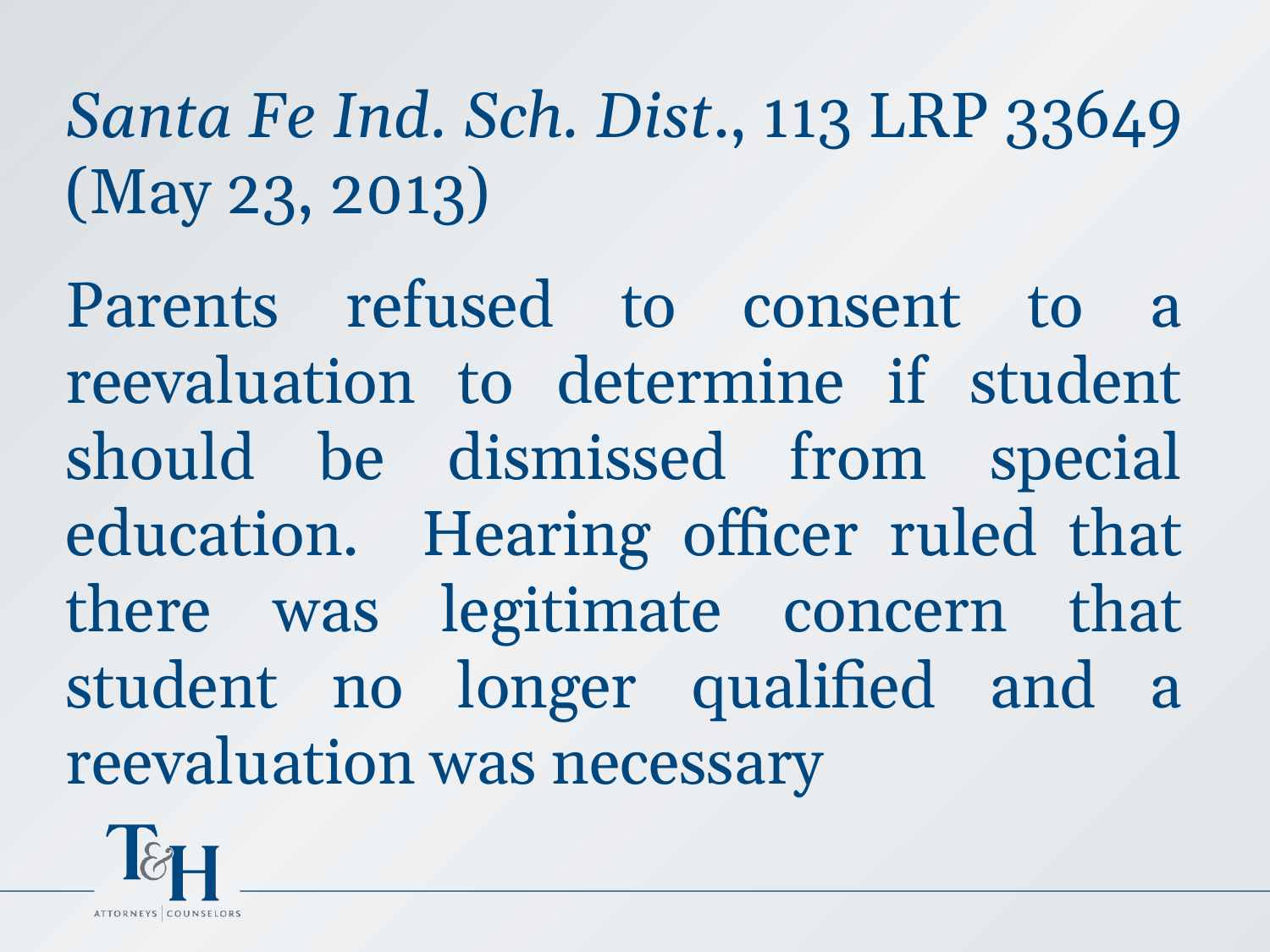

Santa Fe Ind. Sch. Dist., 113 LRP 33649 (May 23, 2013)

Parents refused to consent to a reevaluation to determine if student should be dismissed from special education.  Hearing officer ruled that there was legitimate concern that student no longer qualified and a reevaluation was necessary